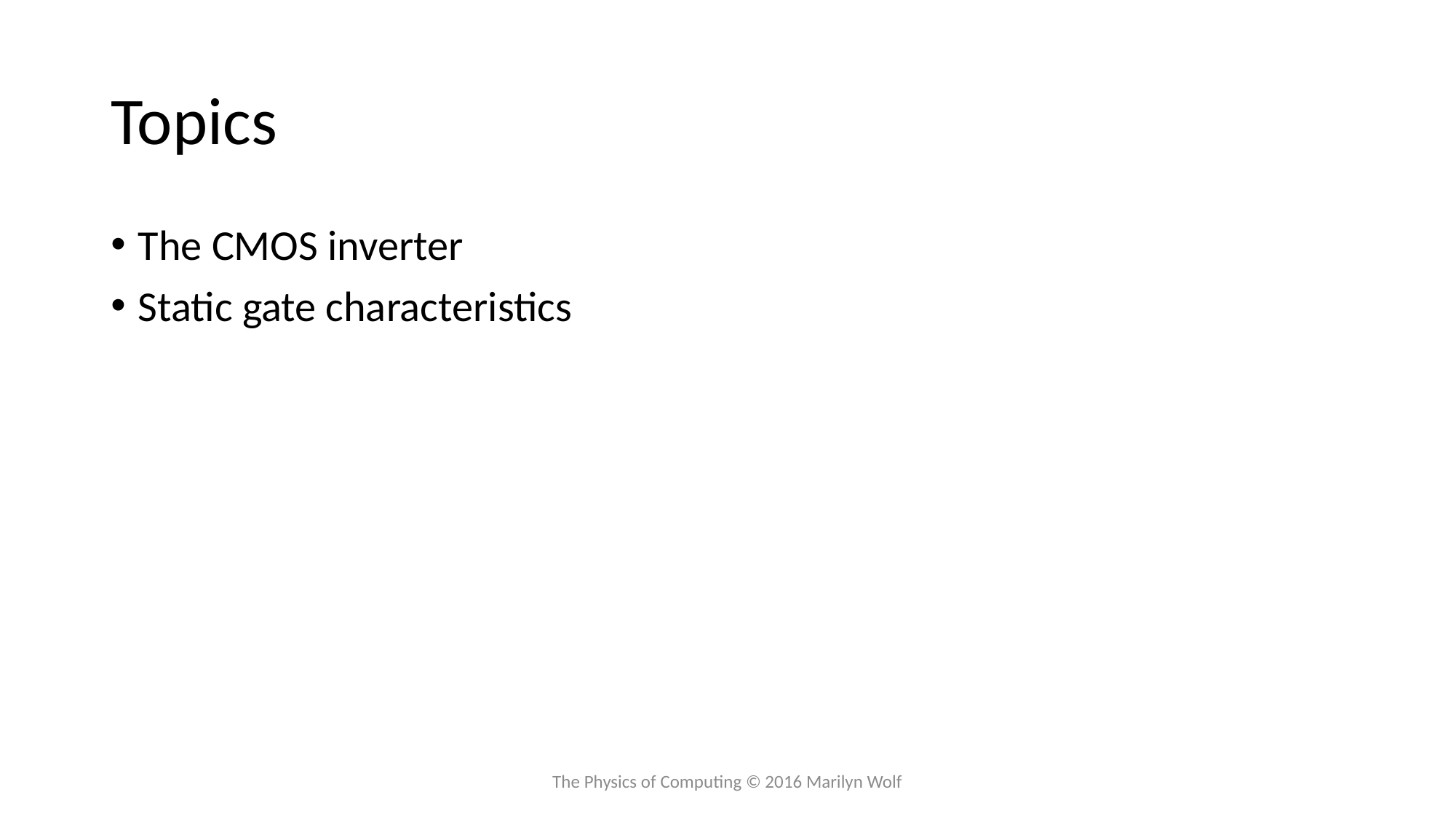

# Topics
The CMOS inverter
Static gate characteristics
The Physics of Computing © 2016 Marilyn Wolf